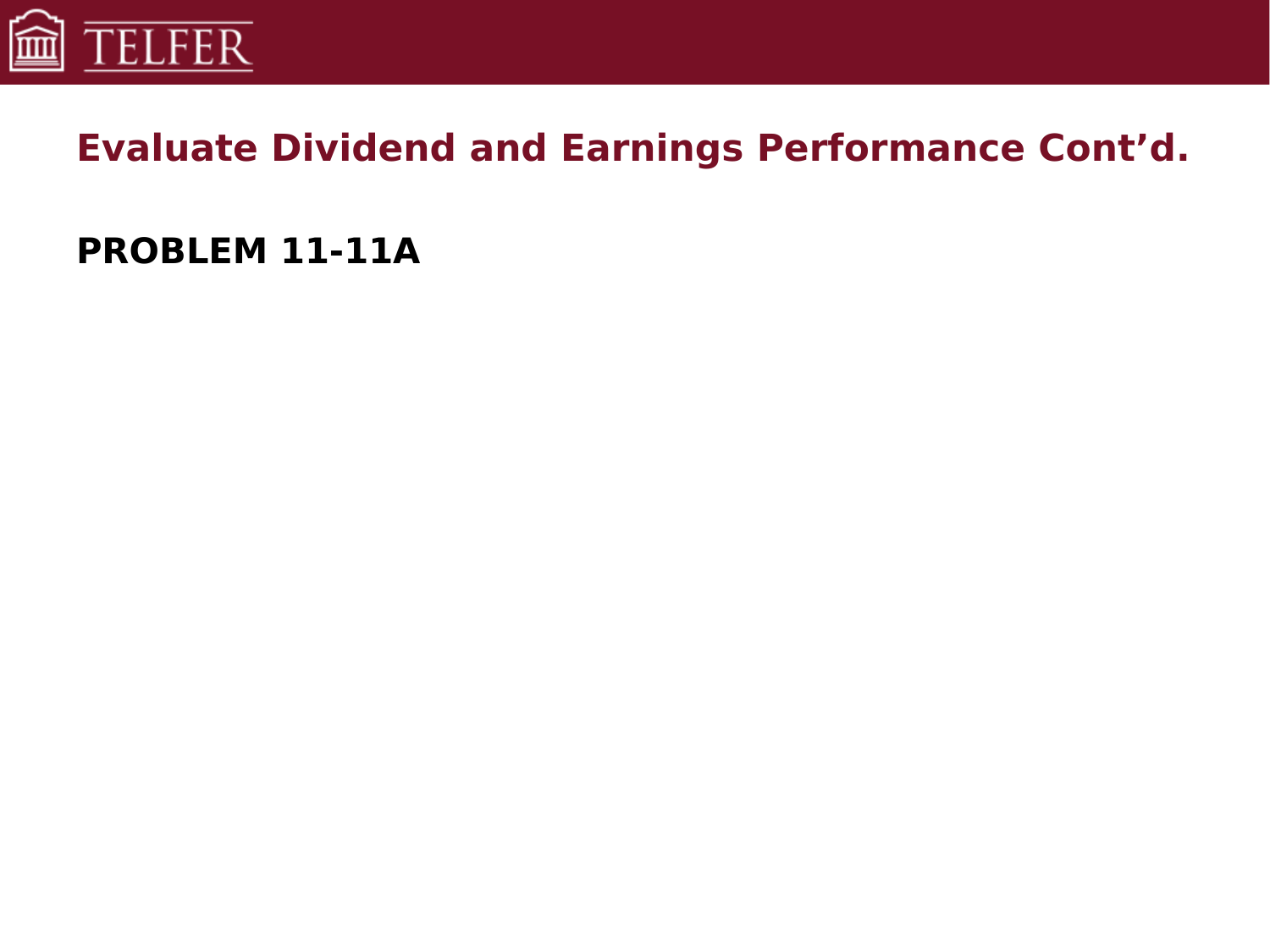

# Evaluate Dividend and Earnings Performance Cont’d.
PROBLEM 11-11A